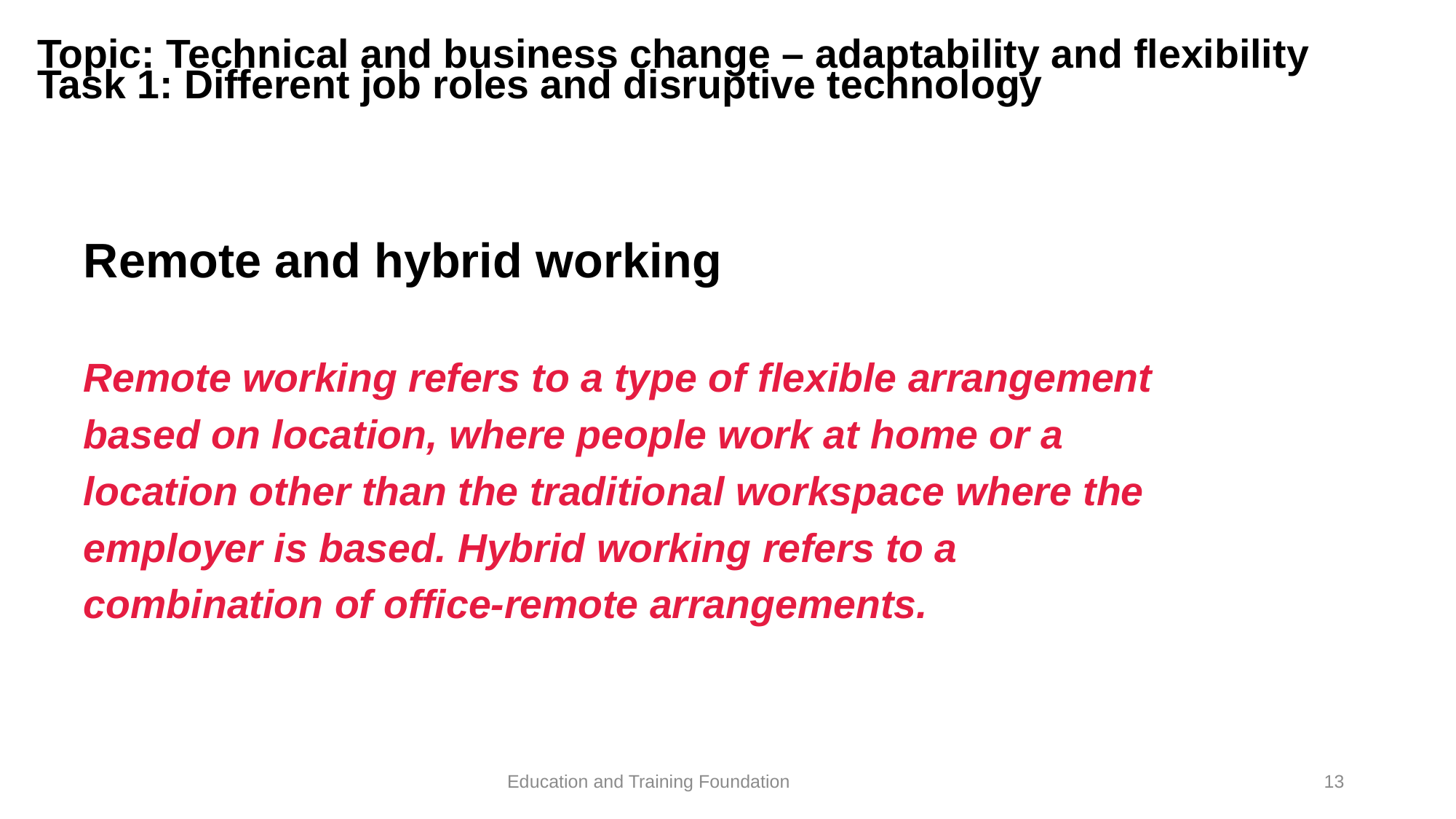

Topic: Technical and business change – adaptability and flexibility
Task 1: Different job roles and disruptive technology
Remote and hybrid working

Remote working refers to a type of flexible arrangement based on location, where people work at home or a location other than the traditional workspace where the employer is based. Hybrid working refers to a combination of office-remote arrangements.

13
Education and Training Foundation